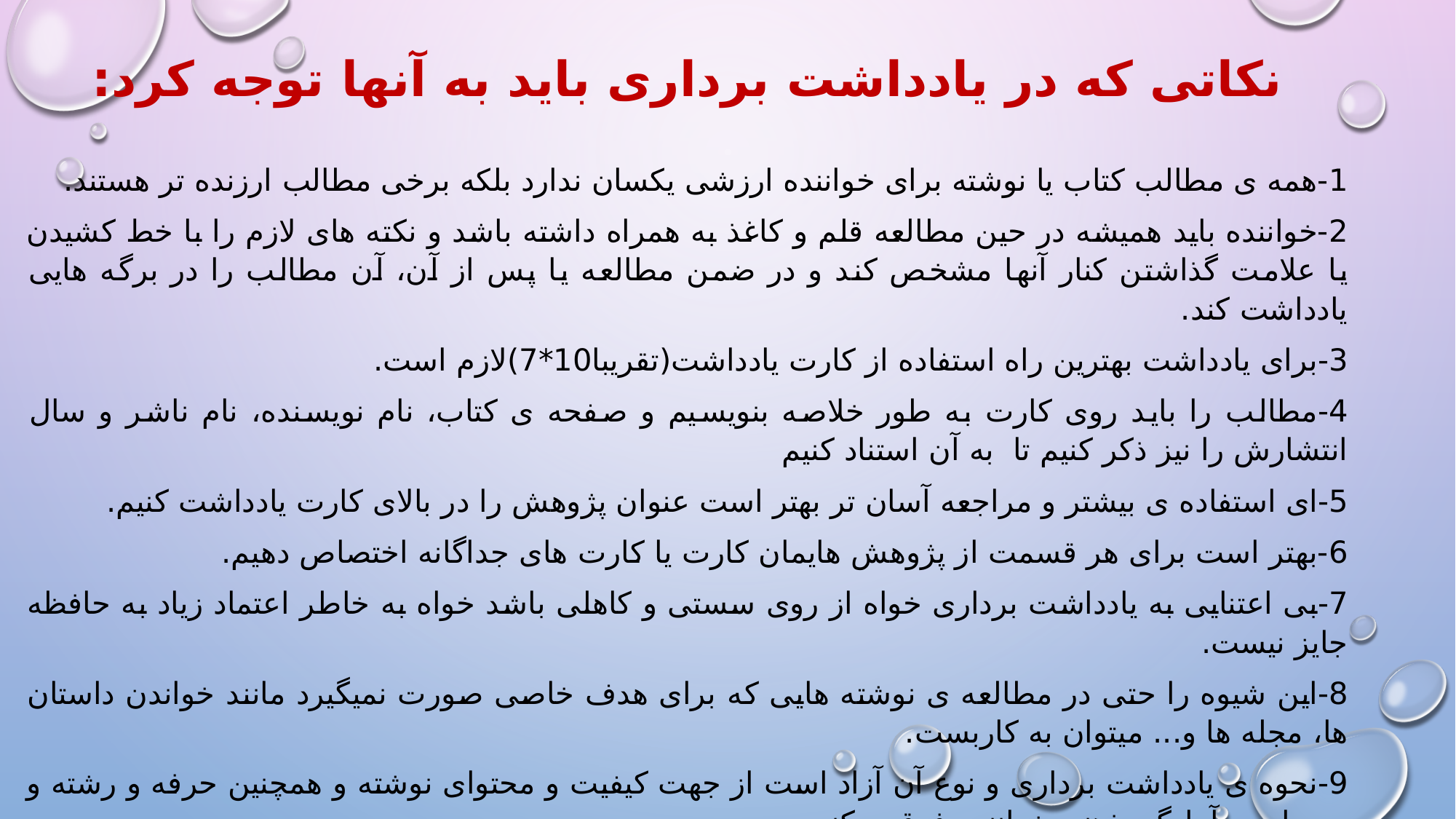

نکاتی که در یادداشت برداری باید به آنها توجه کرد:

1-همه ی مطالب کتاب یا نوشته برای خواننده ارزشی یکسان ندارد بلکه برخی مطالب ارزنده تر هستند.
2-خواننده باید همیشه در حین مطالعه قلم و کاغذ به همراه داشته باشد و نکته های لازم را با خط کشیدن یا علامت گذاشتن کنار آنها مشخص کند و در ضمن مطالعه یا پس از آن، آن مطالب را در برگه هایی یادداشت کند.
3-برای یادداشت بهترین راه استفاده از کارت یادداشت(تقریبا10*7)لازم است.
4-مطالب را باید روی کارت به طور خلاصه بنویسیم و صفحه ی کتاب، نام نویسنده، نام ناشر و سال انتشارش را نیز ذکر کنیم تا  به آن استناد کنیم
5-ای استفاده ی بیشتر و مراجعه آسان تر بهتر است عنوان پژوهش را در بالای کارت یادداشت کنیم.
6-بهتر است برای هر قسمت از پژوهش هایمان کارت یا کارت های جداگانه اختصاص دهیم.
7-بی اعتنایی به یادداشت برداری خواه از روی سستی و کاهلی باشد خواه به خاطر اعتماد زیاد به حافظه جایز نیست.
8-این شیوه را حتی در مطالعه ی نوشته هایی که برای هدف خاصی صورت نمیگیرد مانند خواندن داستان ها، مجله ها و... میتوان به کاربست.
9-نحوه ی یادداشت برداری و نوع آن آزاد است از جهت کیفیت و محتوای نوشته و همچنین حرفه و رشته و روحیات و آمادگی ذهنی خواننده فرق میکند.